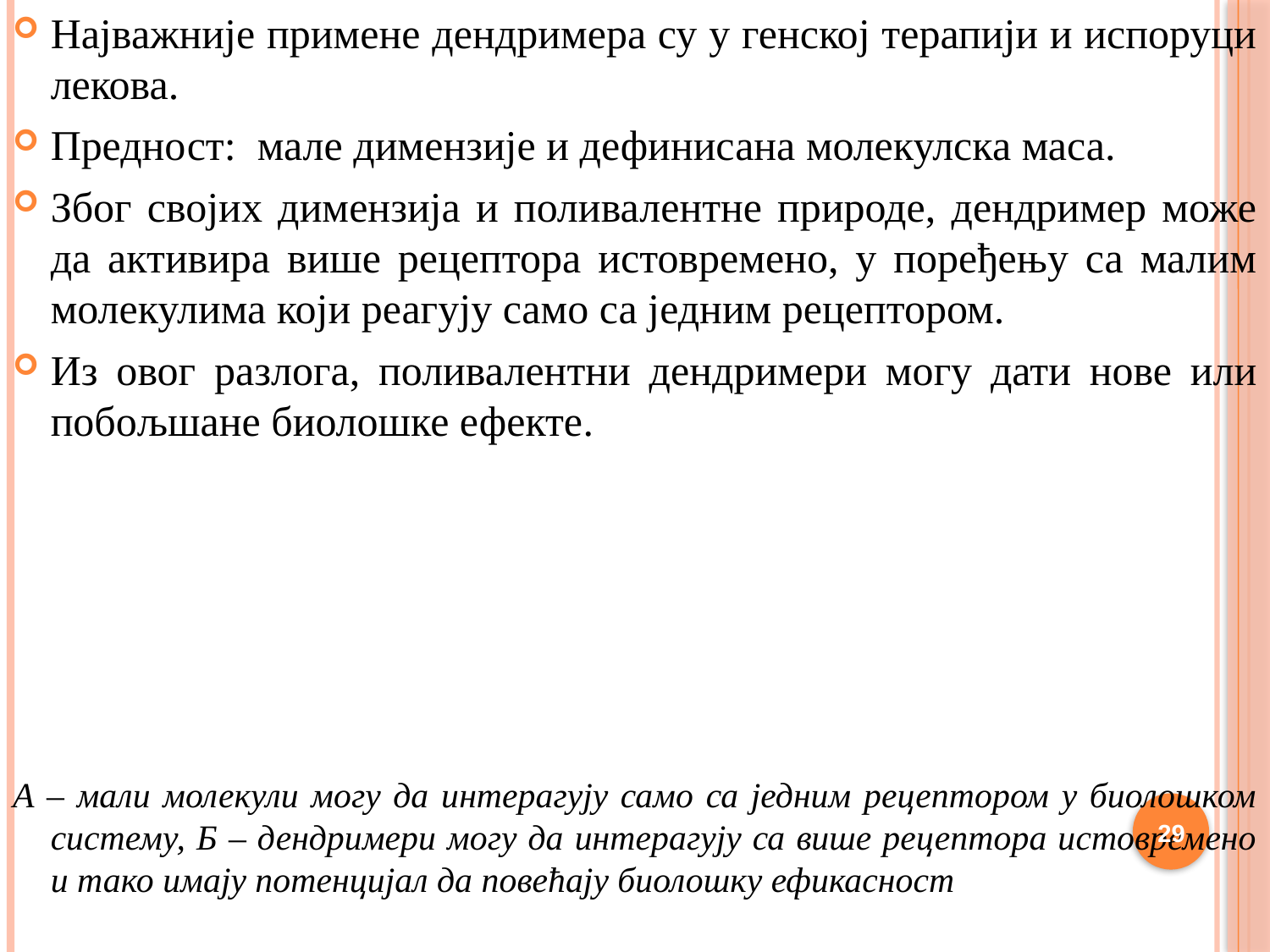

Најважније примене дендримера су у генској терапији и испоруци лекова.
Предност:  мале димензије и дефинисана молекулска маса.
Због својих димензија и поливалентне природе, дендример може да активира више рецептора истовремено, у поређењу са малим молекулима који реагују само са једним рецептором.
Из овог разлога, поливалентни дендримери могу дати нове или побољшане биолошке ефекте.

А – мали молекули могу да интерагују само са једним рецептором у биолошком систему, Б – дендримери могу да интерагују са више рецептора истовремено и тако имају потенцијал да повећају биолошку ефикасност

29